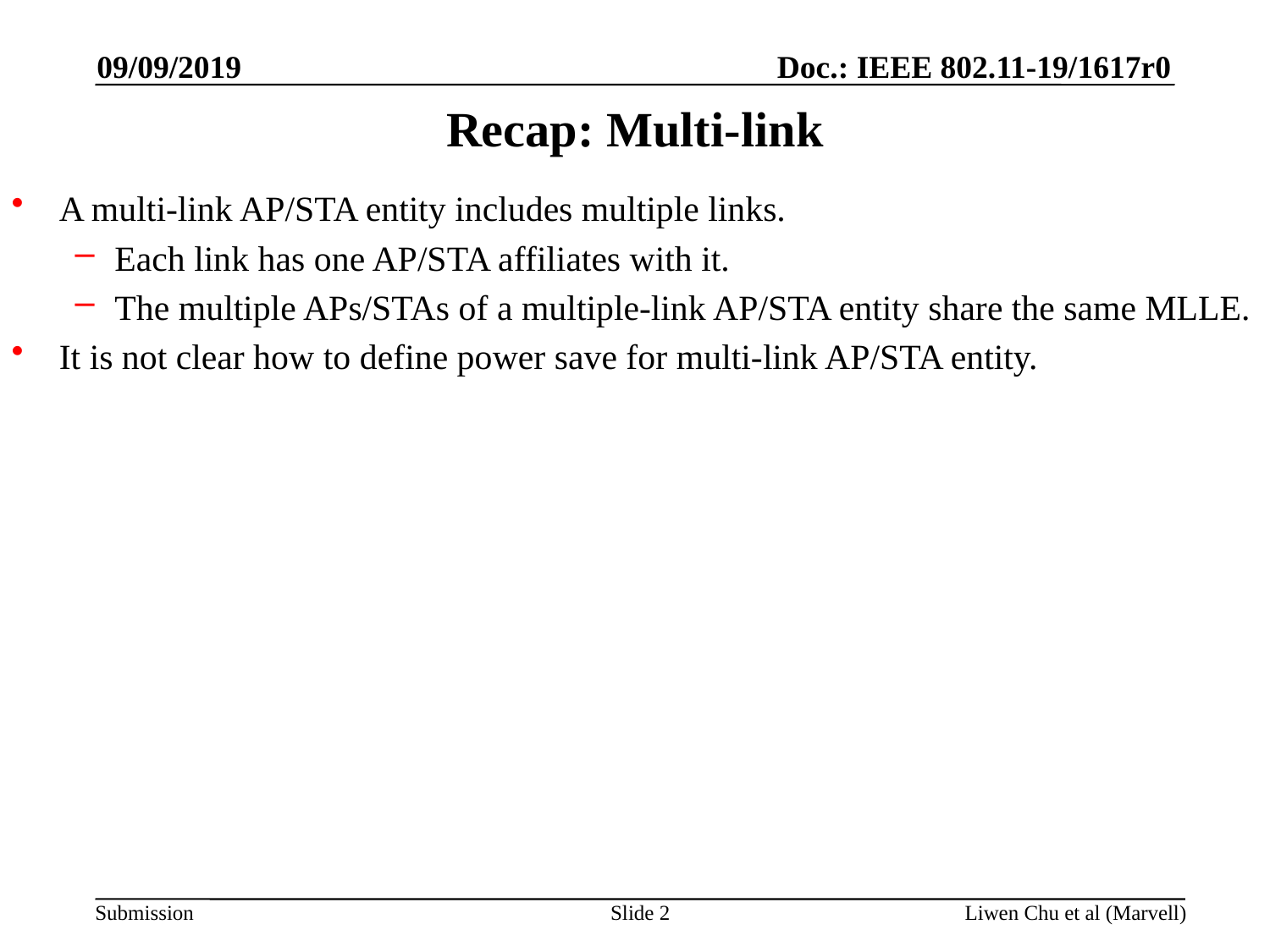

09/09/2019
# Recap: Multi-link
A multi-link AP/STA entity includes multiple links.
Each link has one AP/STA affiliates with it.
The multiple APs/STAs of a multiple-link AP/STA entity share the same MLLE.
It is not clear how to define power save for multi-link AP/STA entity.

Slide 2
Liwen Chu et al (Marvell)